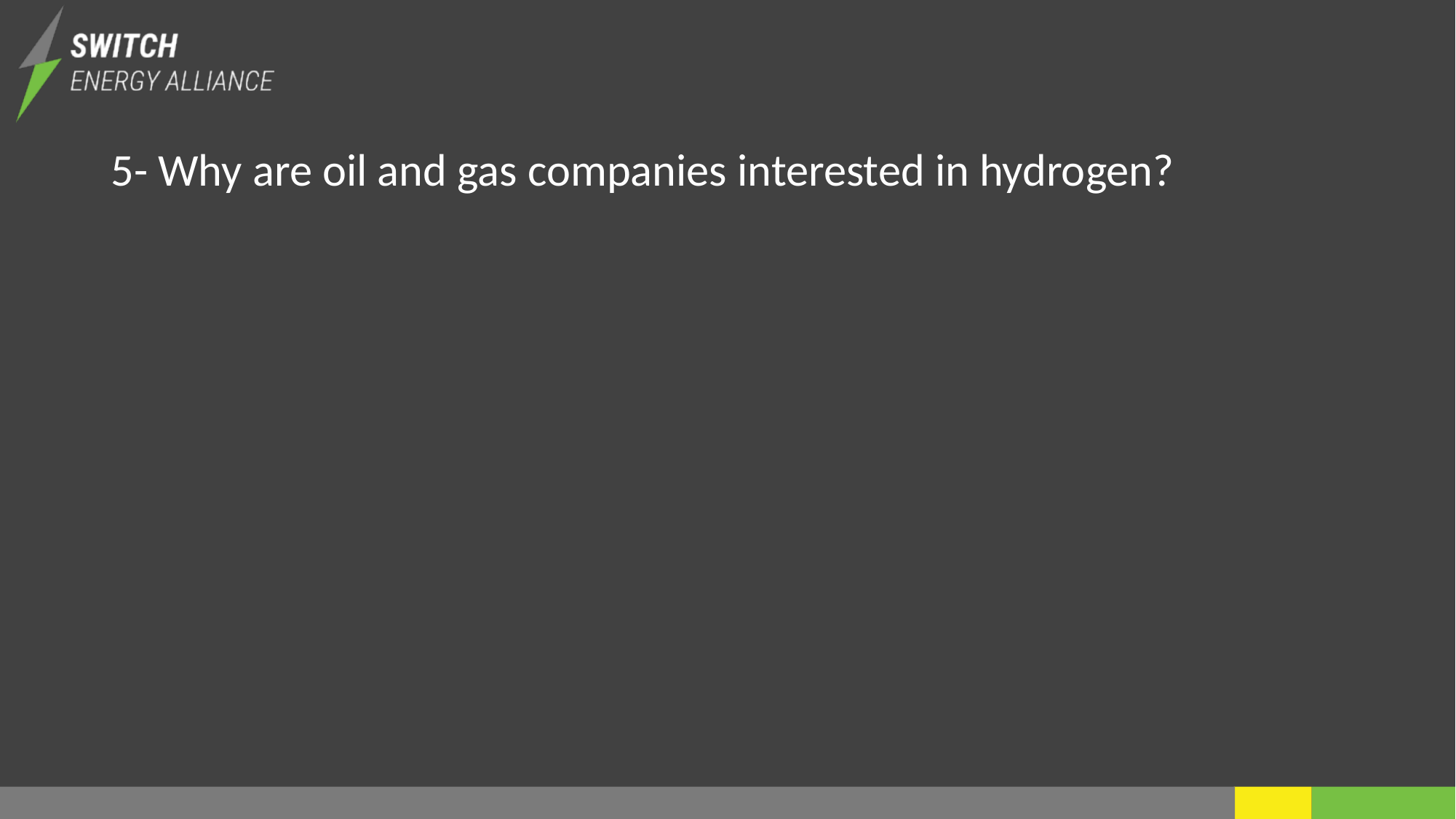

5- Why are oil and gas companies interested in hydrogen?